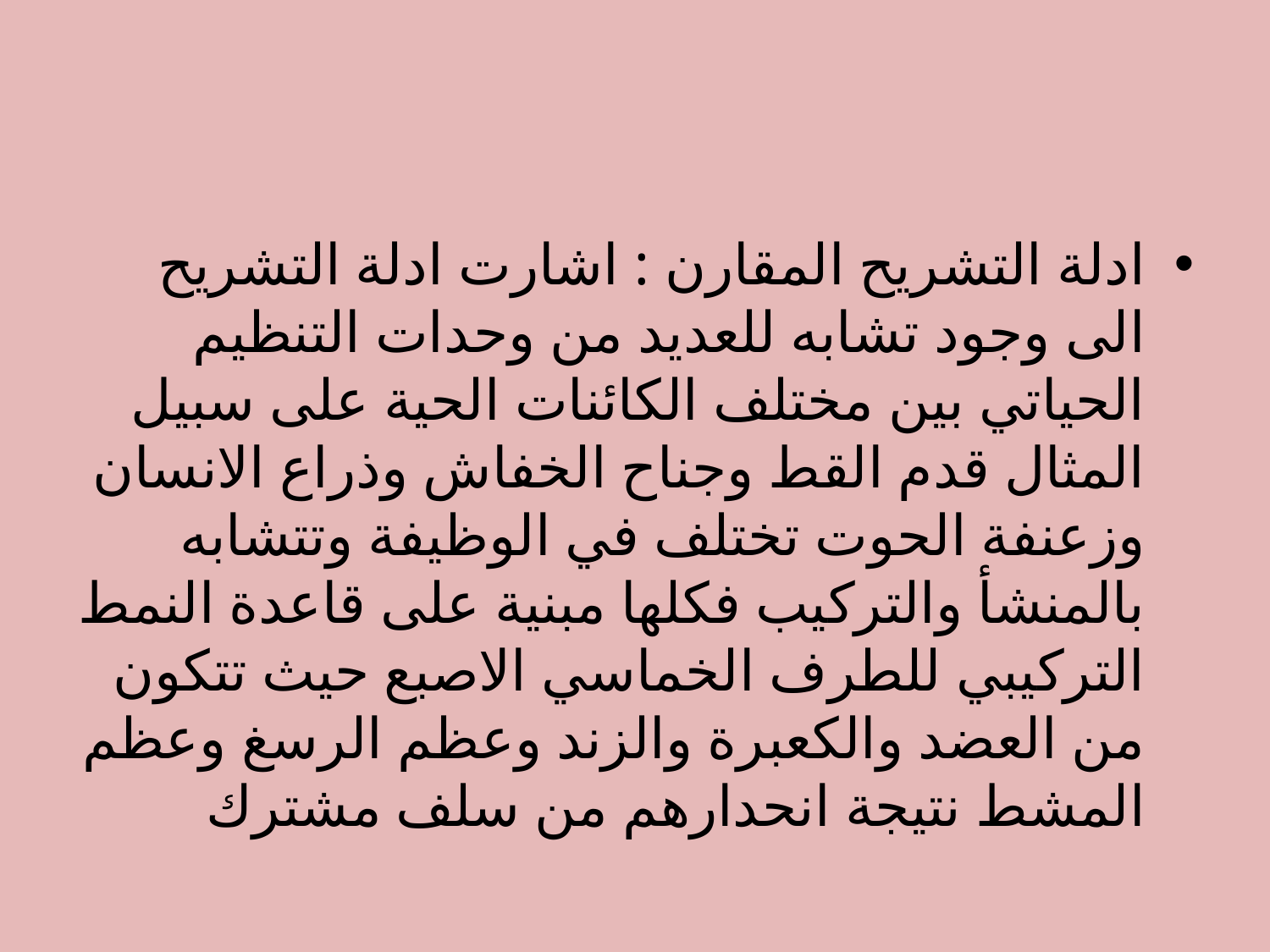

#
ادلة التشريح المقارن : اشارت ادلة التشريح الى وجود تشابه للعديد من وحدات التنظيم الحياتي بين مختلف الكائنات الحية على سبيل المثال قدم القط وجناح الخفاش وذراع الانسان وزعنفة الحوت تختلف في الوظيفة وتتشابه بالمنشأ والتركيب فكلها مبنية على قاعدة النمط التركيبي للطرف الخماسي الاصبع حيث تتكون من العضد والكعبرة والزند وعظم الرسغ وعظم المشط نتيجة انحدارهم من سلف مشترك